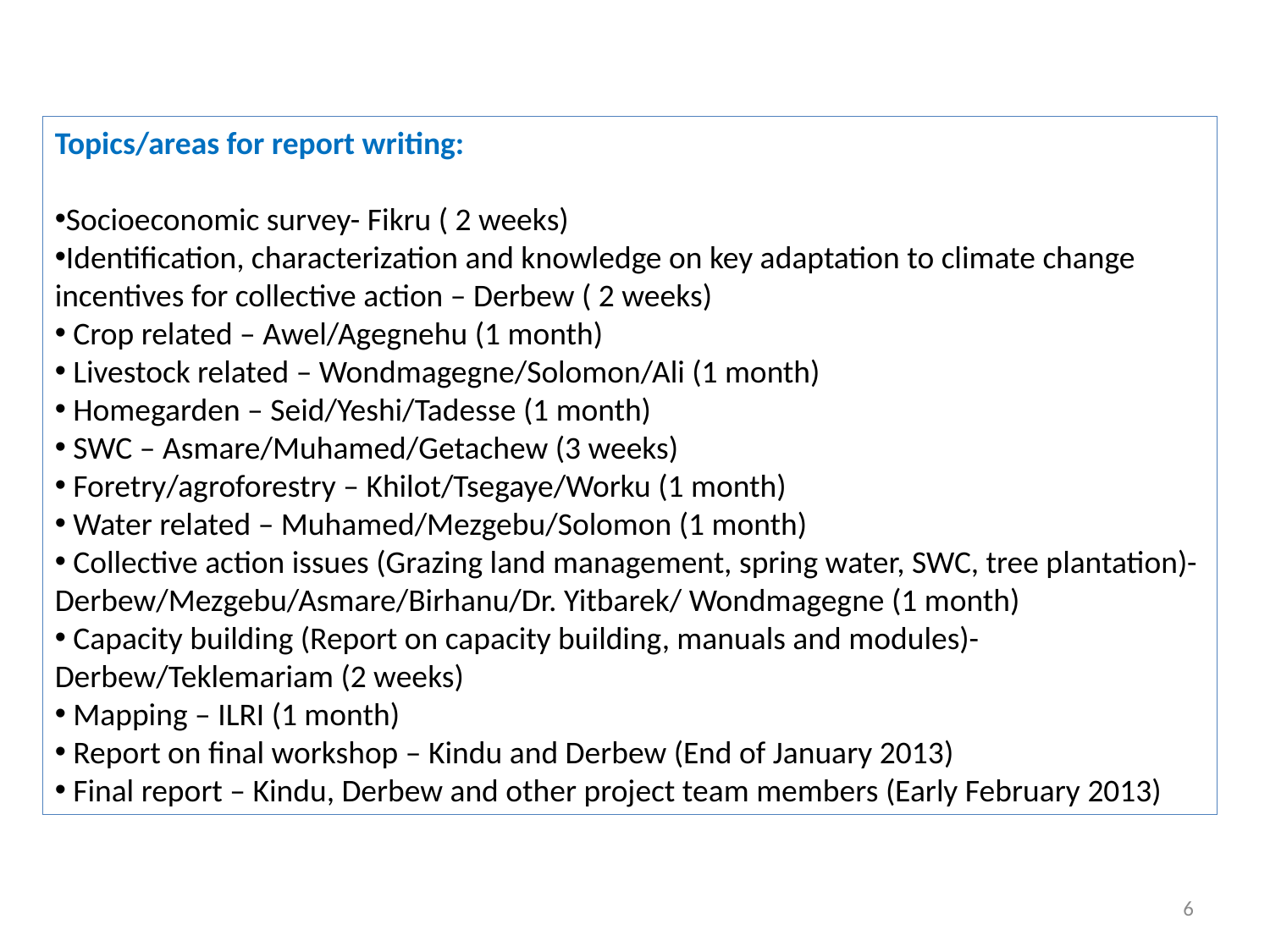

Topics/areas for report writing:

Socioeconomic survey- Fikru ( 2 weeks)
Identification, characterization and knowledge on key adaptation to climate change incentives for collective action – Derbew ( 2 weeks)
 Crop related – Awel/Agegnehu (1 month)
 Livestock related – Wondmagegne/Solomon/Ali (1 month)
 Homegarden – Seid/Yeshi/Tadesse (1 month)
 SWC – Asmare/Muhamed/Getachew (3 weeks)
 Foretry/agroforestry – Khilot/Tsegaye/Worku (1 month)
 Water related – Muhamed/Mezgebu/Solomon (1 month)
 Collective action issues (Grazing land management, spring water, SWC, tree plantation)- Derbew/Mezgebu/Asmare/Birhanu/Dr. Yitbarek/ Wondmagegne (1 month)
 Capacity building (Report on capacity building, manuals and modules)- Derbew/Teklemariam (2 weeks)
 Mapping – ILRI (1 month)
 Report on final workshop – Kindu and Derbew (End of January 2013)
 Final report – Kindu, Derbew and other project team members (Early February 2013)
6